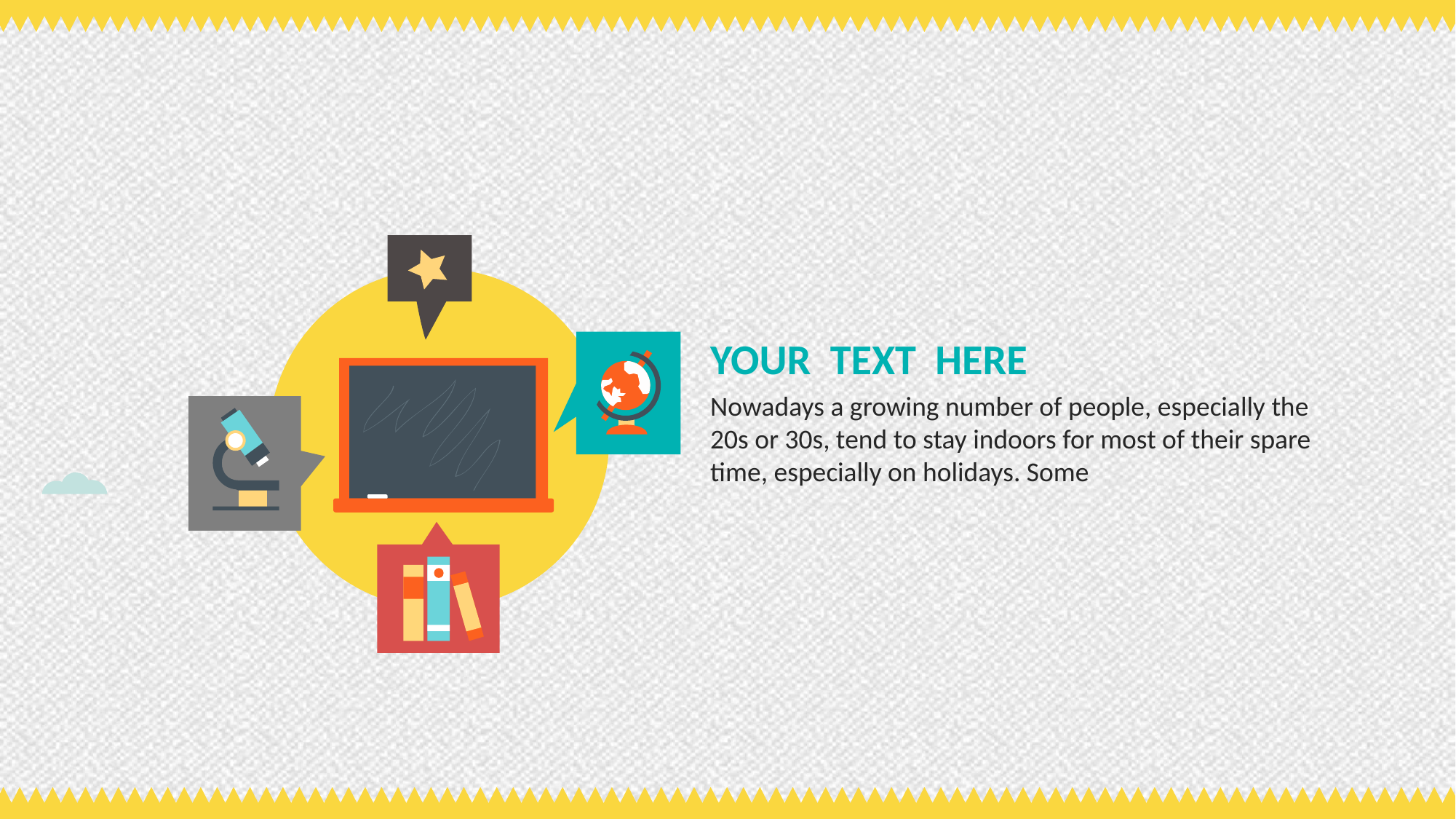

YOUR  TEXT  HERE
Nowadays a growing number of people, especially the 20s or 30s, tend to stay indoors for most of their spare time, especially on holidays. Some